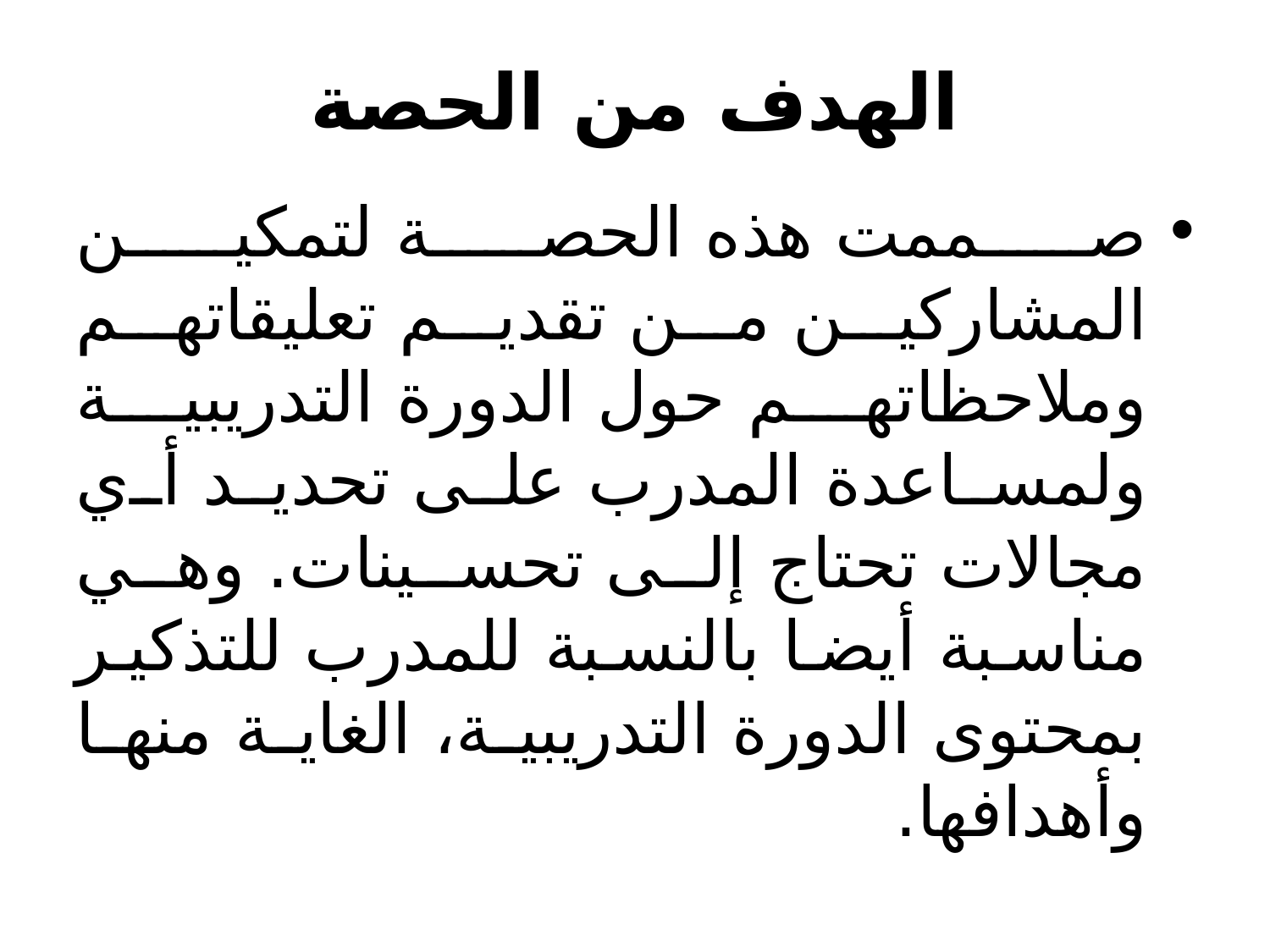

# الهدف من الحصة
صممت هذه الحصة لتمكين المشاركين من تقديم تعليقاتهم وملاحظاتهم حول الدورة التدريبية ولمساعدة المدرب على تحديد أي مجالات تحتاج إلى تحسينات. وهي مناسبة أيضا بالنسبة للمدرب للتذكير بمحتوى الدورة التدريبية، الغاية منها وأهدافها.